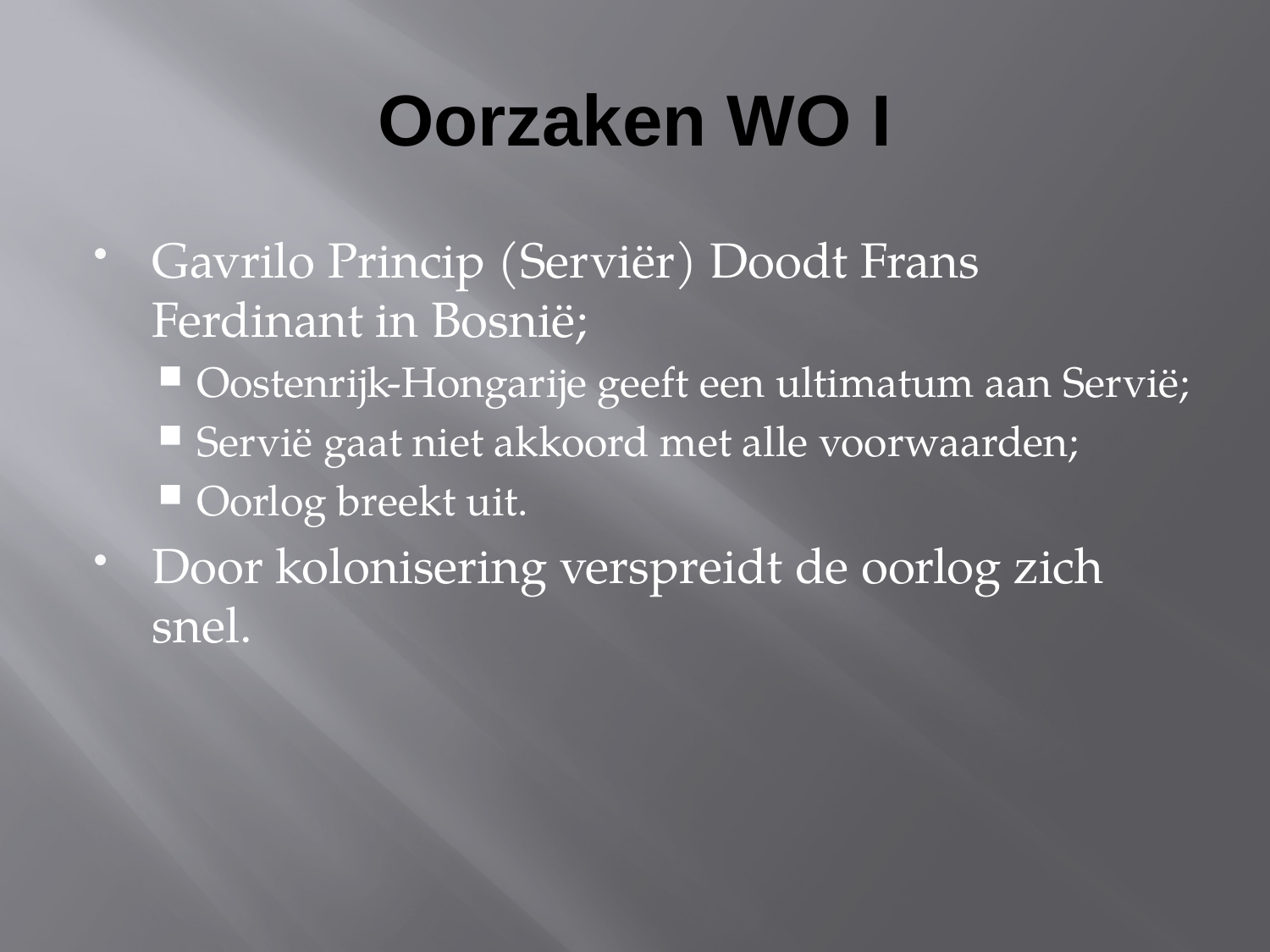

# Oorzaken WO I
Gavrilo Princip (Serviër) Doodt Frans Ferdinant in Bosnië;
Oostenrijk-Hongarije geeft een ultimatum aan Servië;
Servië gaat niet akkoord met alle voorwaarden;
Oorlog breekt uit.
Door kolonisering verspreidt de oorlog zich snel.